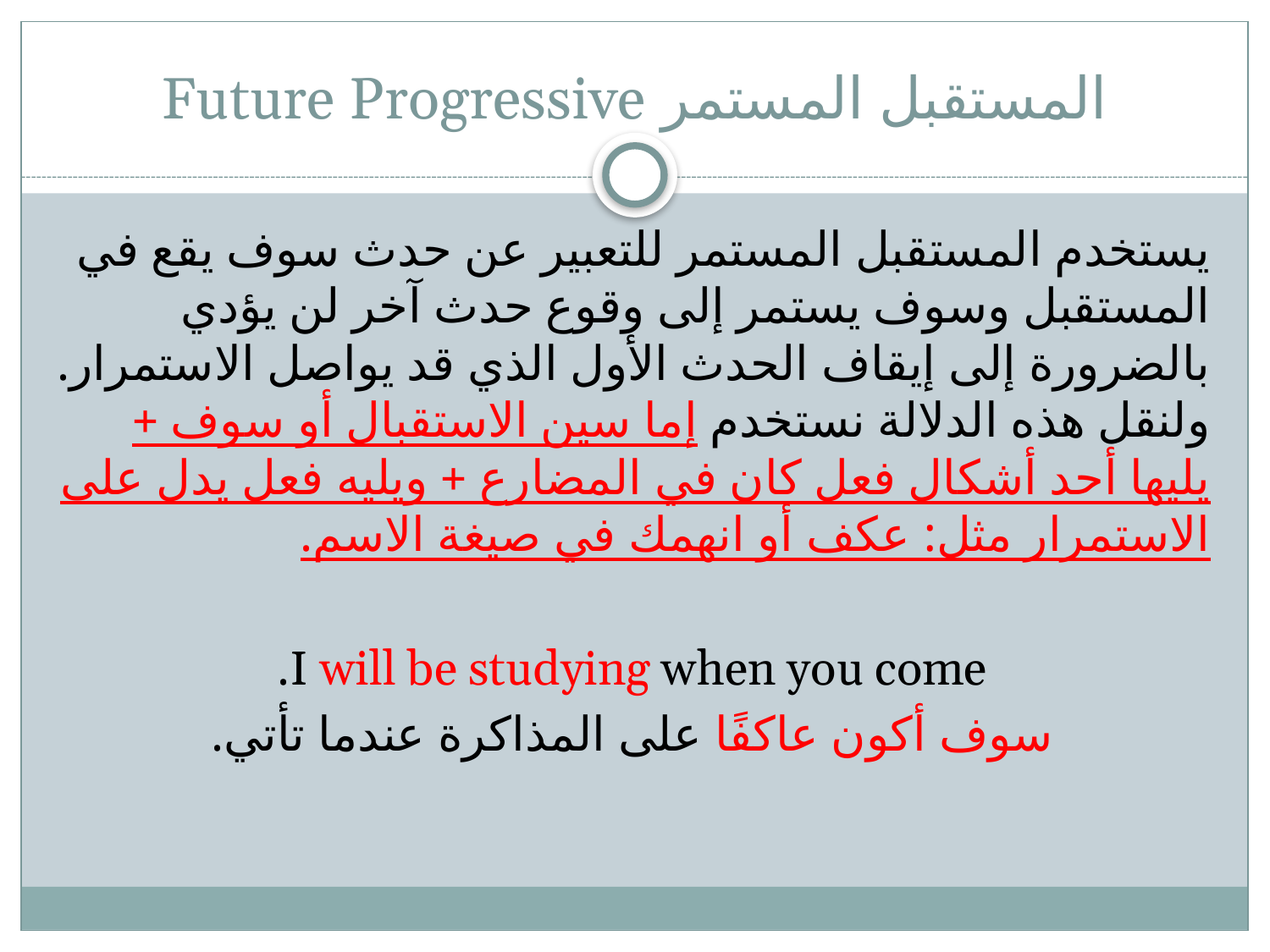

# المستقبل المستمر 	Future Progressive
يستخدم المستقبل المستمر للتعبير عن حدث سوف يقع في المستقبل وسوف يستمر إلى وقوع حدث آخر لن يؤدي بالضرورة إلى إيقاف الحدث الأول الذي قد يواصل الاستمرار. ولنقل هذه الدلالة نستخدم إما سين الاستقبال أو سوف + يليها أحد أشكال فعل كان في المضارع + ويليه فعل يدل على الاستمرار مثل: عكف أو انهمك في صيغة الاسم.

I will be studying when you come.
سوف أكون عاكفًا على المذاكرة عندما تأتي.